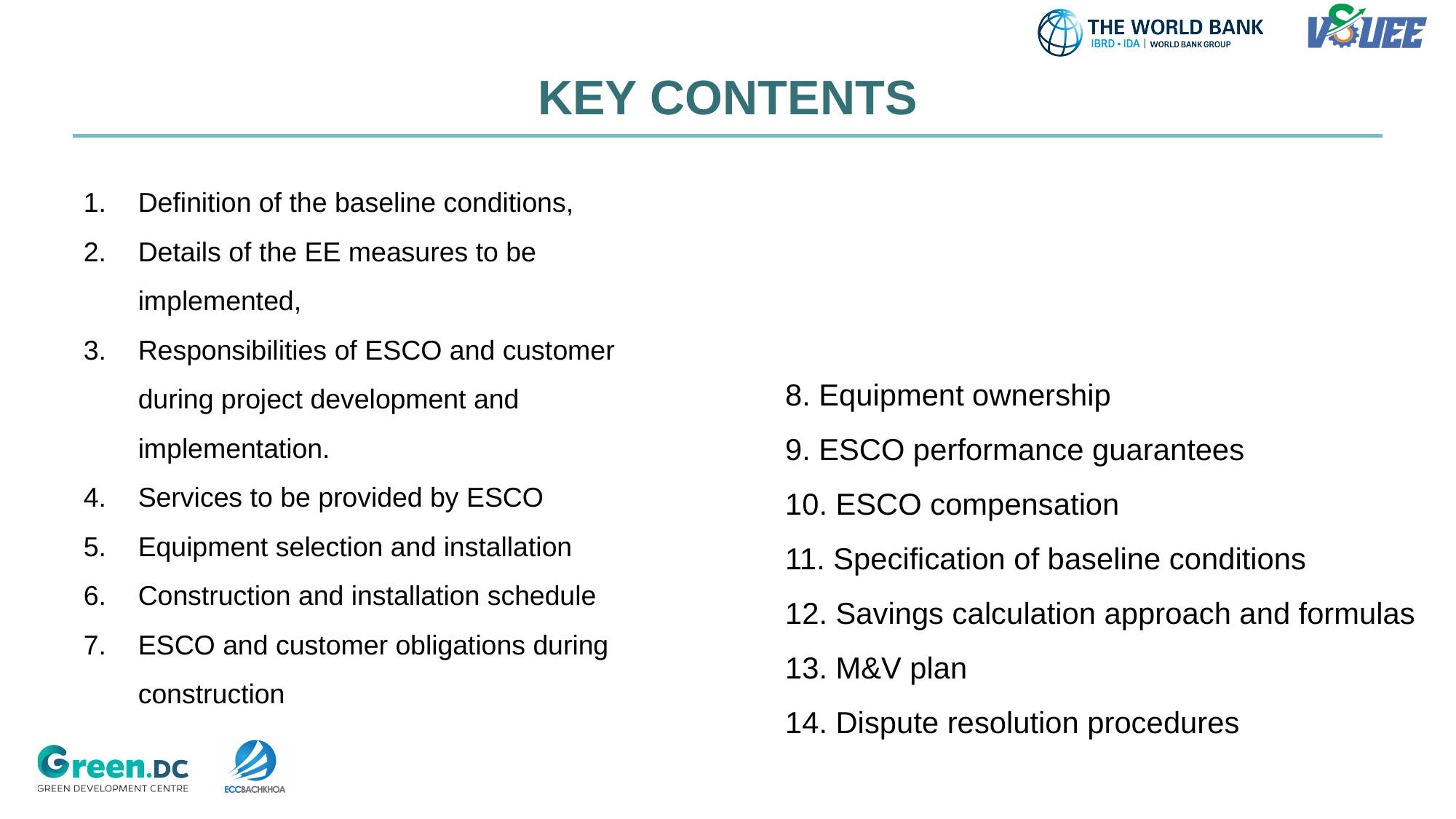

# KEY CONTENTS
Definition of the baseline conditions,
Details of the EE measures to be implemented,
Responsibilities of ESCO and customer during project development and implementation.
Services to be provided by ESCO
Equipment selection and installation
Construction and installation schedule
ESCO and customer obligations during construction
8. Equipment ownership
9. ESCO performance guarantees
10. ESCO compensation
11. Specification of baseline conditions
12. Savings calculation approach and formulas
13. M&V plan
14. Dispute resolution procedures